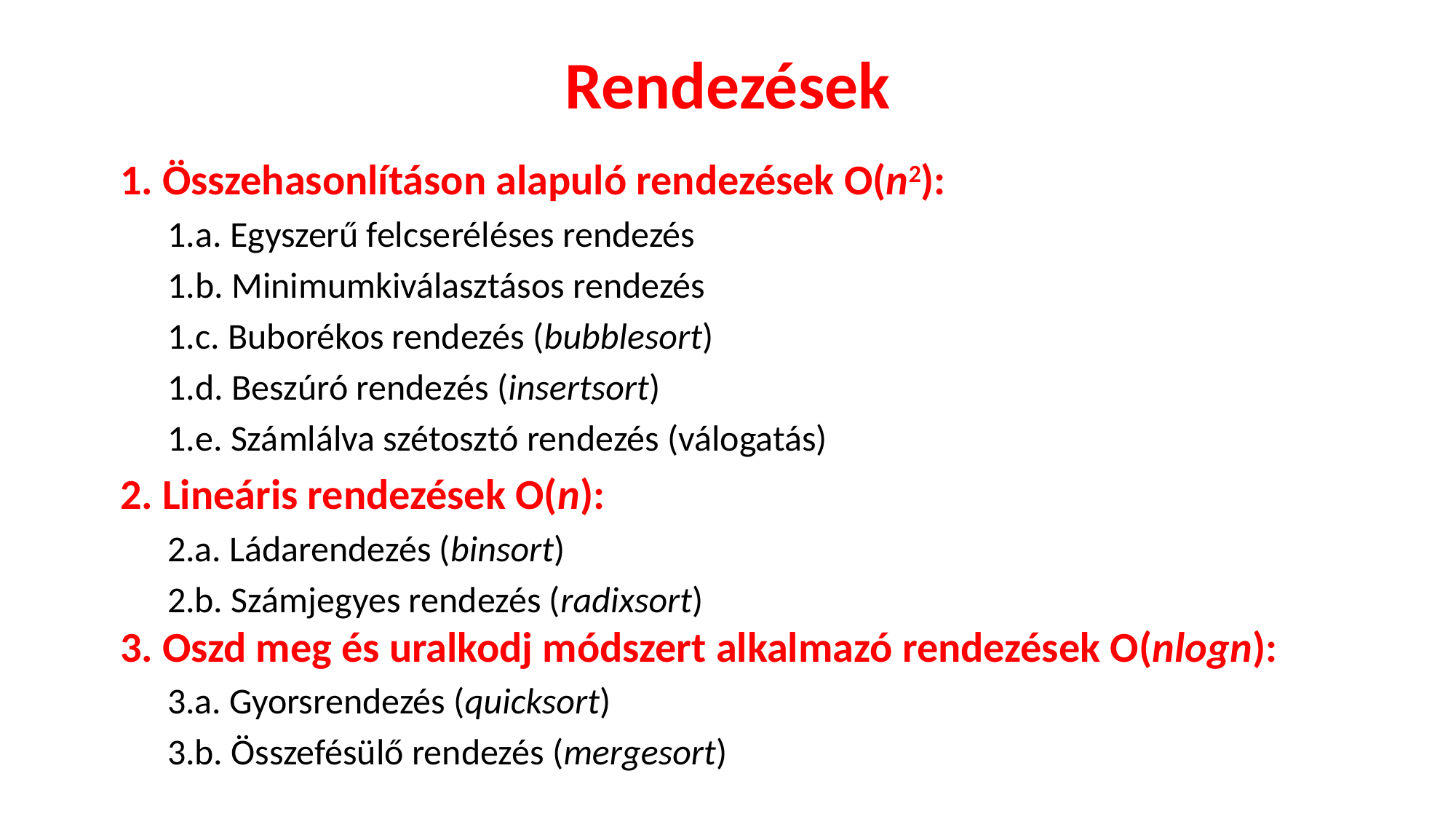

# Rendezések
1. Összehasonlításon alapuló rendezések O(n2):
1.a. Egyszerű felcseréléses rendezés
1.b. Minimumkiválasztásos rendezés
1.c. Buborékos rendezés (bubblesort)
1.d. Beszúró rendezés (insertsort)
1.e. Számlálva szétosztó rendezés (válogatás)
2. Lineáris rendezések O(n):
2.a. Ládarendezés (binsort)
2.b. Számjegyes rendezés (radixsort)
3. Oszd meg és uralkodj módszert alkalmazó rendezések O(nlogn):
3.a. Gyorsrendezés (quicksort)
3.b. Összefésülő rendezés (mergesort)